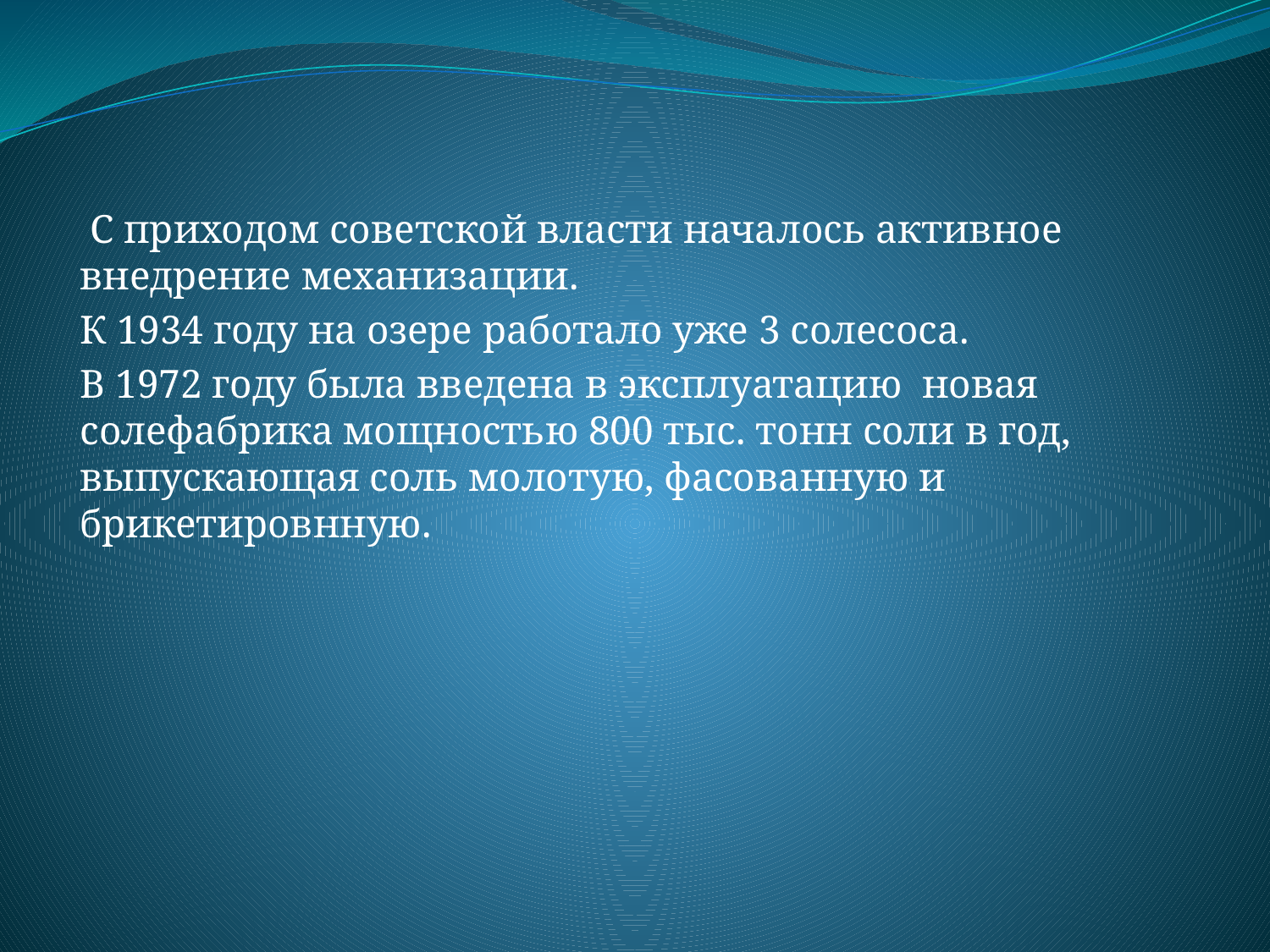

#
 С приходом советской власти началось активное  внедрение механизации.
К 1934 году на озере работало уже 3 солесоса.
В 1972 году была введена в эксплуатацию  новая солефабрика мощностью 800 тыс. тонн соли в год, выпускающая соль молотую, фасованную и брикетировнную.